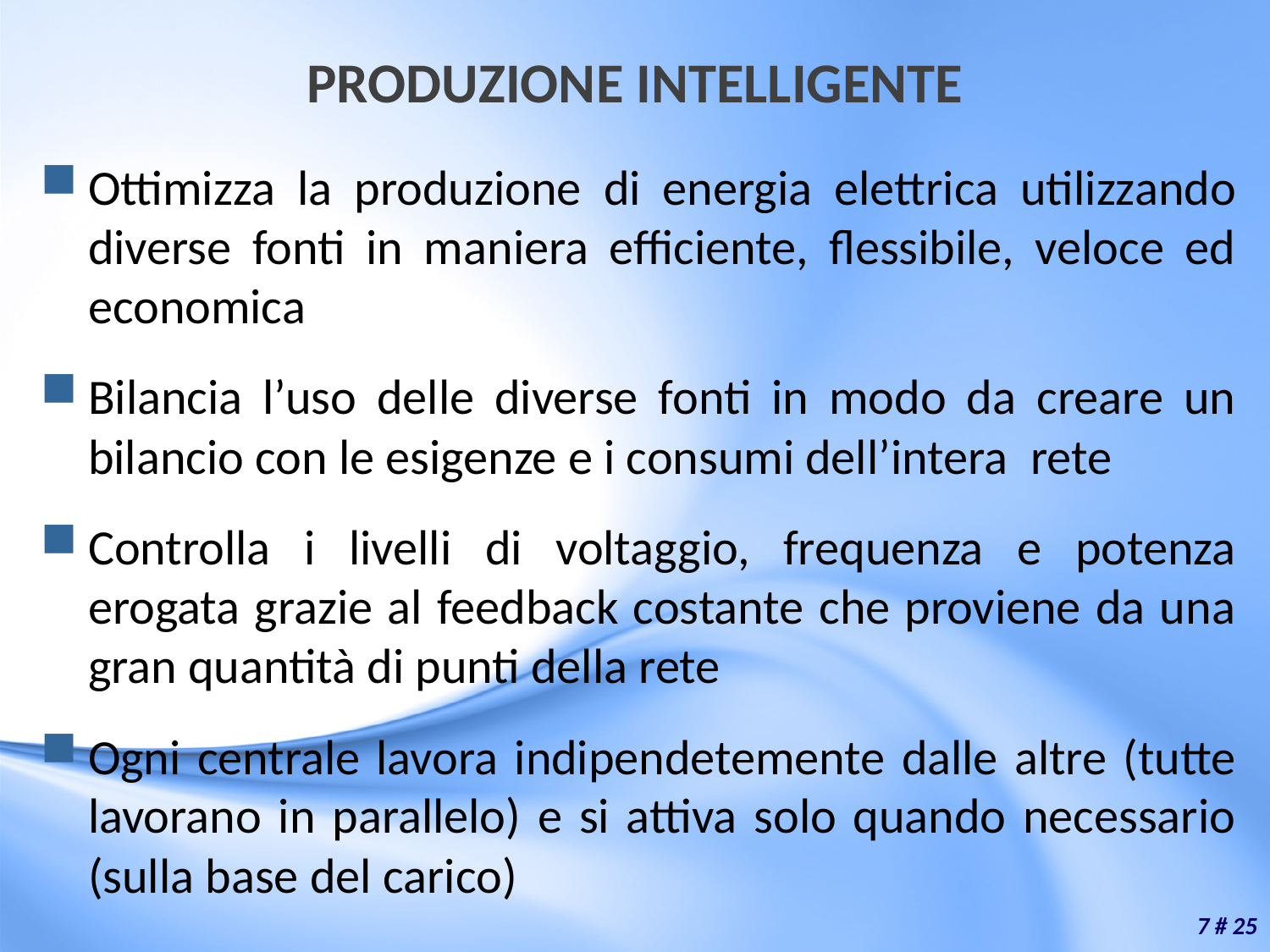

# PRODUZIONE INTELLIGENTE
Ottimizza la produzione di energia elettrica utilizzando diverse fonti in maniera efficiente, flessibile, veloce ed economica
Bilancia l’uso delle diverse fonti in modo da creare un bilancio con le esigenze e i consumi dell’intera  rete
Controlla i livelli di voltaggio, frequenza e potenza erogata grazie al feedback costante che proviene da una gran quantità di punti della rete
Ogni centrale lavora indipendetemente dalle altre (tutte lavorano in parallelo) e si attiva solo quando necessario (sulla base del carico)

7 # 25